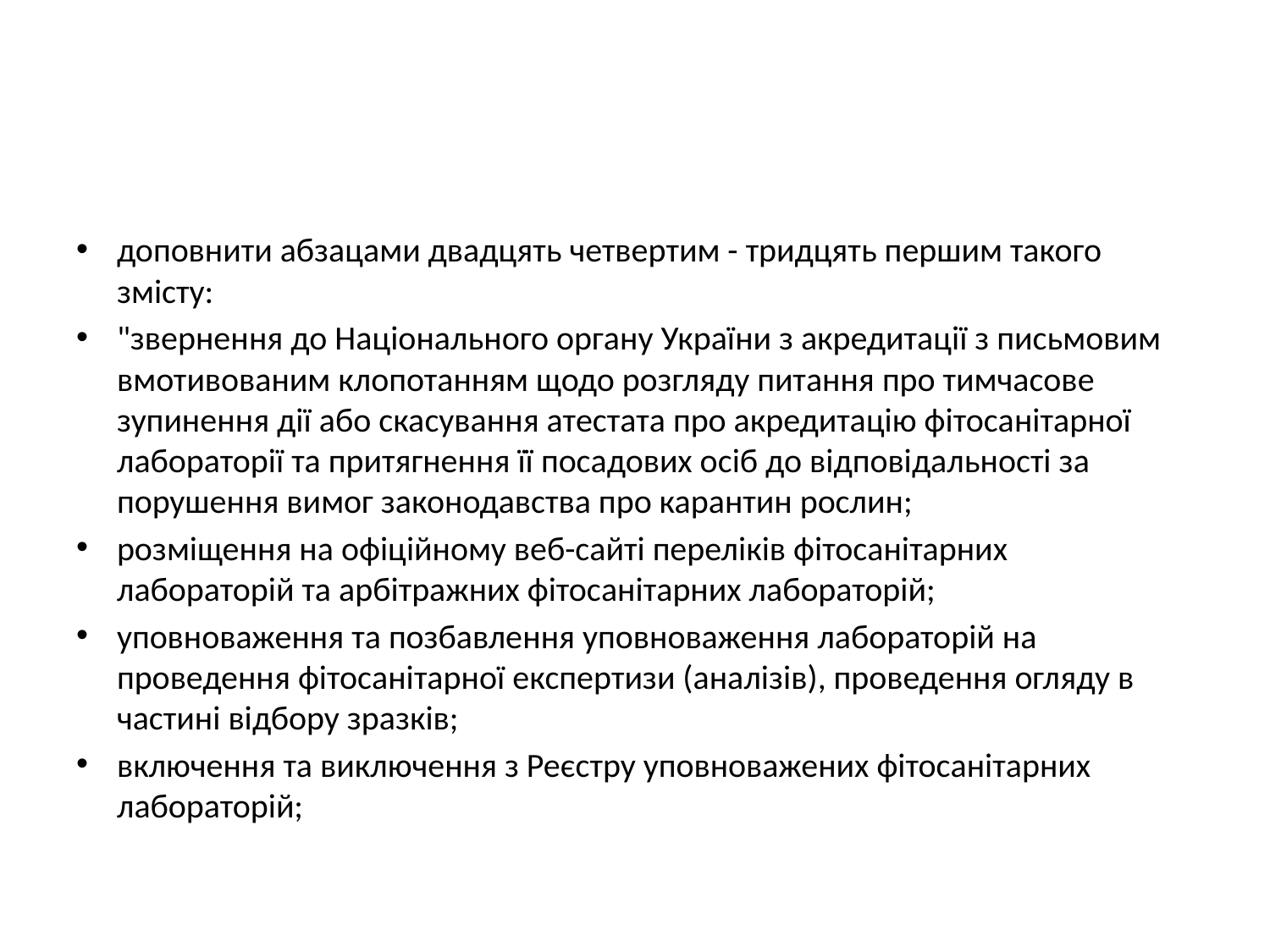

#
доповнити абзацами двадцять четвертим - тридцять першим такого змісту:
"звернення до Національного органу України з акредитації з письмовим вмотивованим клопотанням щодо розгляду питання про тимчасове зупинення дії або скасування атестата про акредитацію фітосанітарної лабораторії та притягнення її посадових осіб до відповідальності за порушення вимог законодавства про карантин рослин;
розміщення на офіційному веб-сайті переліків фітосанітарних лабораторій та арбітражних фітосанітарних лабораторій;
уповноваження та позбавлення уповноваження лабораторій на проведення фітосанітарної експертизи (аналізів), проведення огляду в частині відбору зразків;
включення та виключення з Реєстру уповноважених фітосанітарних лабораторій;